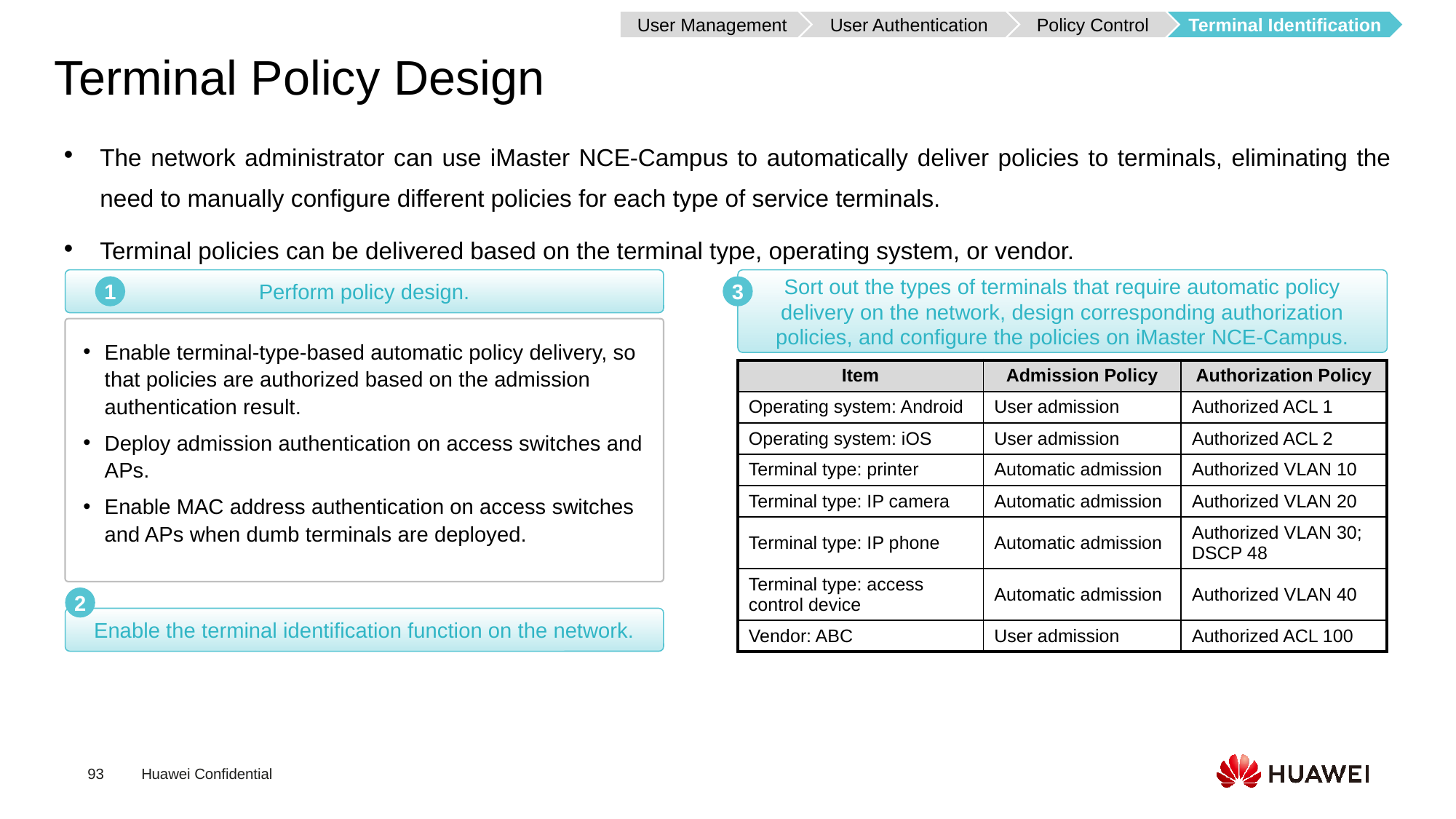

User Management
User Authentication
Policy Control
Terminal Identification
# Terminal Policy Design
The network administrator can use iMaster NCE-Campus to automatically deliver policies to terminals, eliminating the need to manually configure different policies for each type of service terminals.
Terminal policies can be delivered based on the terminal type, operating system, or vendor.
Sort out the types of terminals that require automatic policy delivery on the network, design corresponding authorization policies, and configure the policies on iMaster NCE-Campus.
Perform policy design.
1
3
Enable terminal-type-based automatic policy delivery, so that policies are authorized based on the admission authentication result.
Deploy admission authentication on access switches and APs.
Enable MAC address authentication on access switches and APs when dumb terminals are deployed.
| Item | Admission Policy | Authorization Policy |
| --- | --- | --- |
| Operating system: Android | User admission | Authorized ACL 1 |
| Operating system: iOS | User admission | Authorized ACL 2 |
| Terminal type: printer | Automatic admission | Authorized VLAN 10 |
| Terminal type: IP camera | Automatic admission | Authorized VLAN 20 |
| Terminal type: IP phone | Automatic admission | Authorized VLAN 30; DSCP 48 |
| Terminal type: access control device | Automatic admission | Authorized VLAN 40 |
| Vendor: ABC | User admission | Authorized ACL 100 |
2
Enable the terminal identification function on the network.